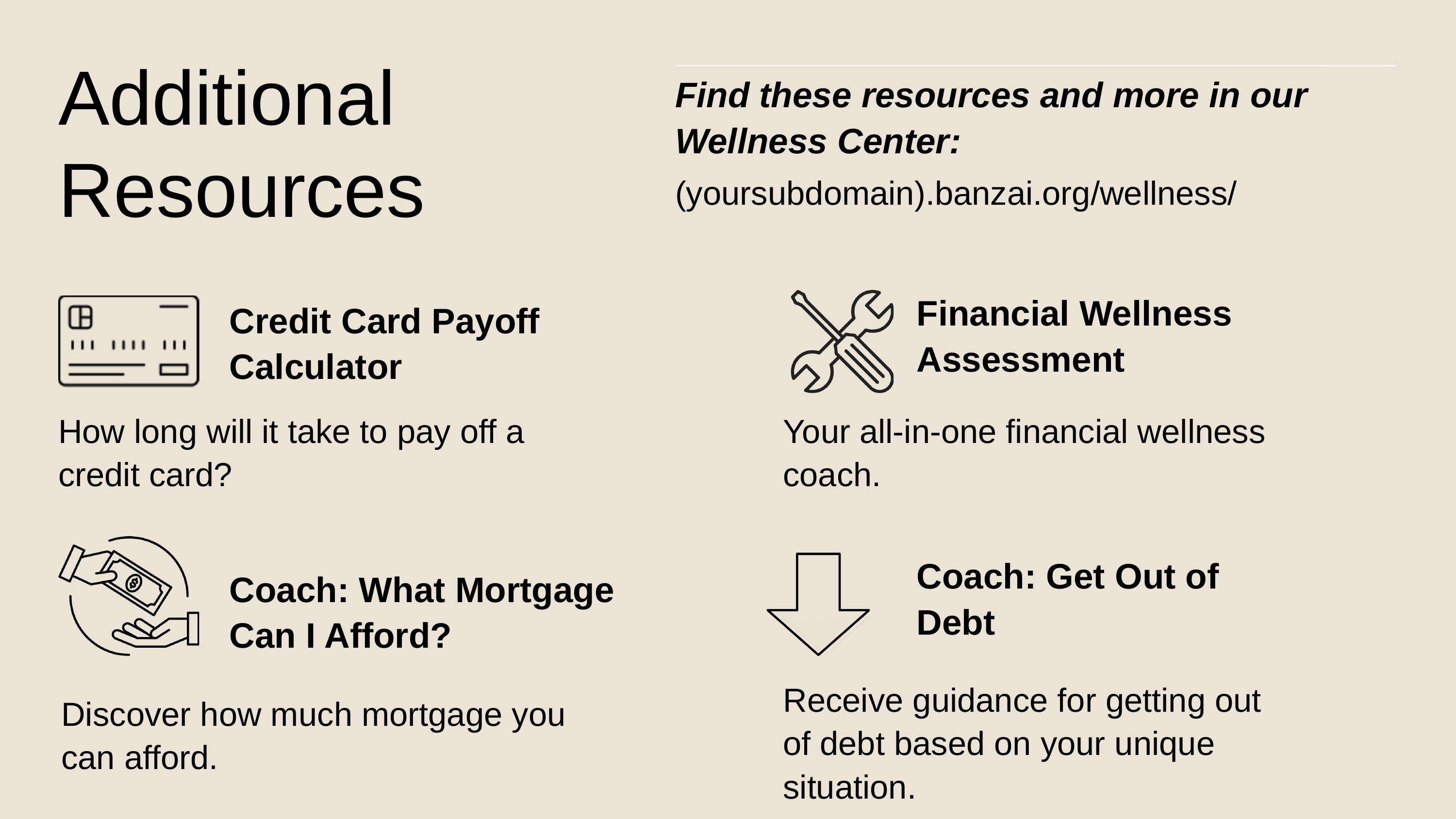

Additional
Resources

Find these resources and more in our Wellness Center:
(yoursubdomain).banzai.org/wellness/
Financial Wellness Assessment

Credit Card Payoff Calculator

How long will it take to pay off a credit card?
Your all-in-one financial wellness coach.

Coach: Get Out of Debt

Coach: What Mortgage Can I Afford?
Receive guidance for getting out of debt based on your unique situation.
Discover how much mortgage you can afford.